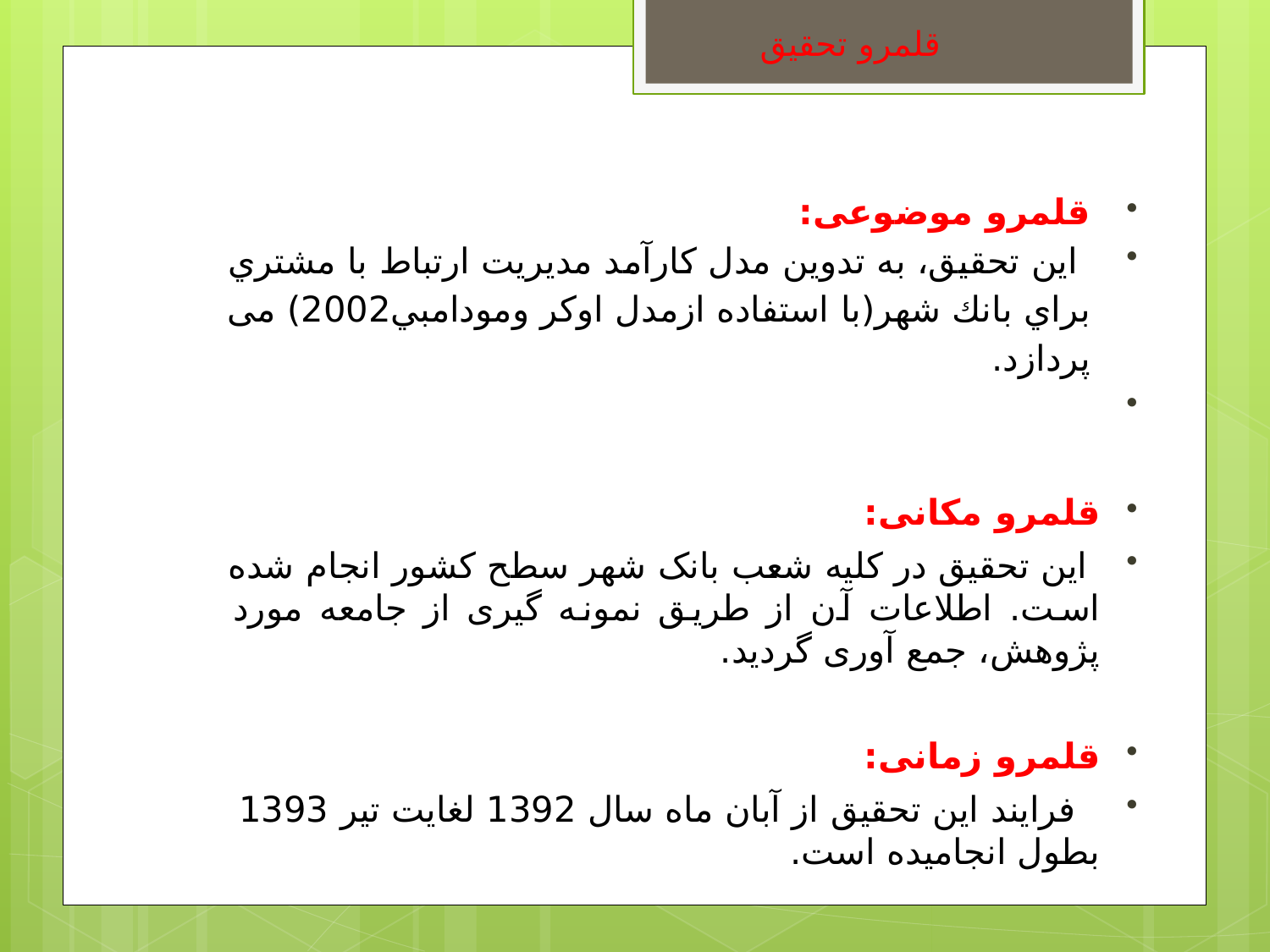

قلمرو تحقیق
قلمرو موضوعی:
 این تحقیق، به تدوين مدل كارآمد مديريت ارتباط با مشتري براي بانك شهر(با استفاده ازمدل اوكر ومودامبي2002) می پردازد.

قلمرو مکانی:
 این تحقیق در کلیه شعب بانک شهر سطح کشور انجام شده است. اطلاعات آن از طریق نمونه گیری از جامعه مورد پژوهش، جمع آوری گردید.

قلمرو زمانی:
  فرایند این تحقیق از آبان ماه سال 1392 لغایت تیر 1393  بطول انجامیده است.